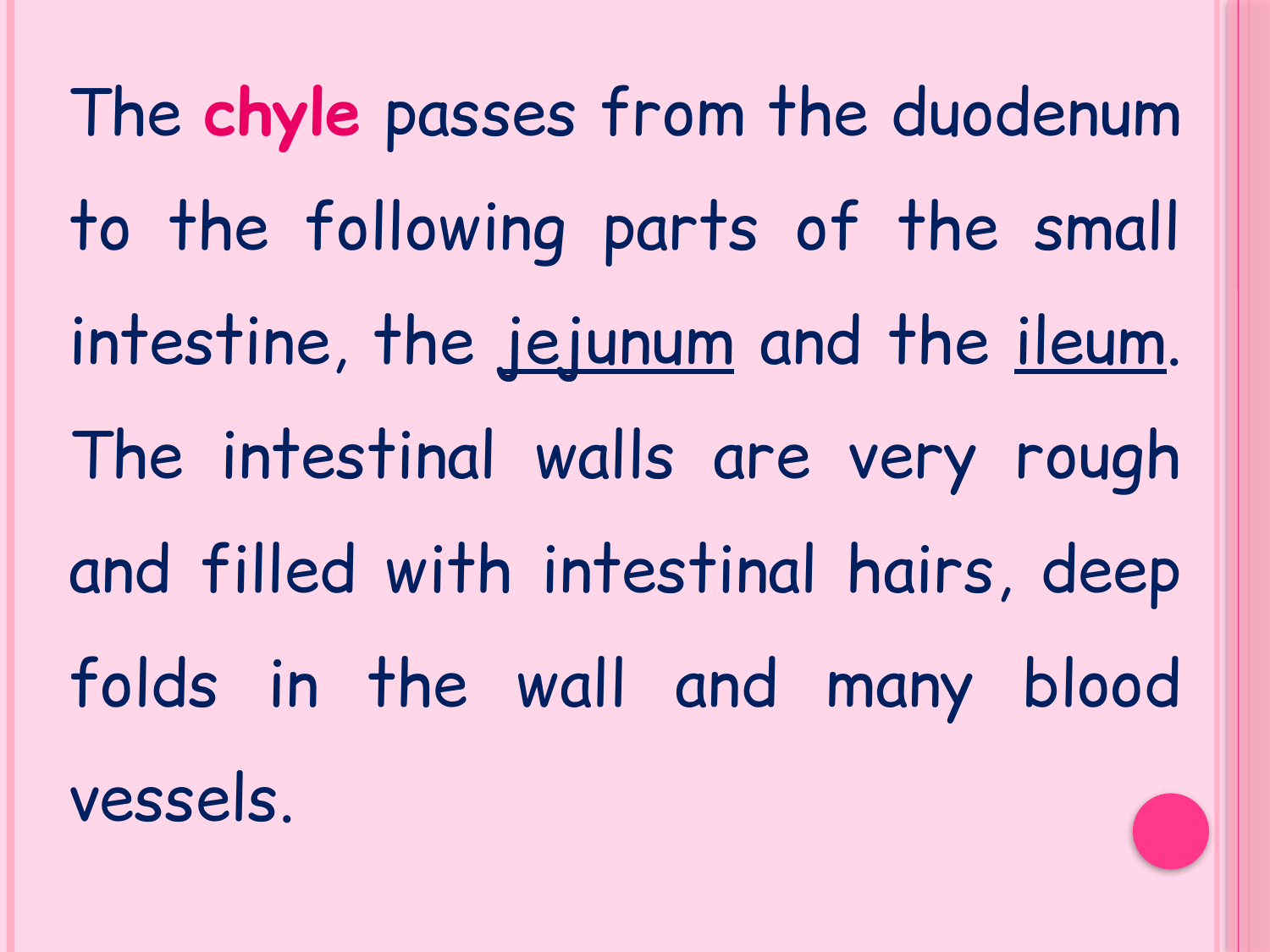

The chyle passes from the duodenum to the following parts of the small intestine, the jejunum and the ileum. The intestinal walls are very rough and filled with intestinal hairs, deep folds in the wall and many blood vessels.